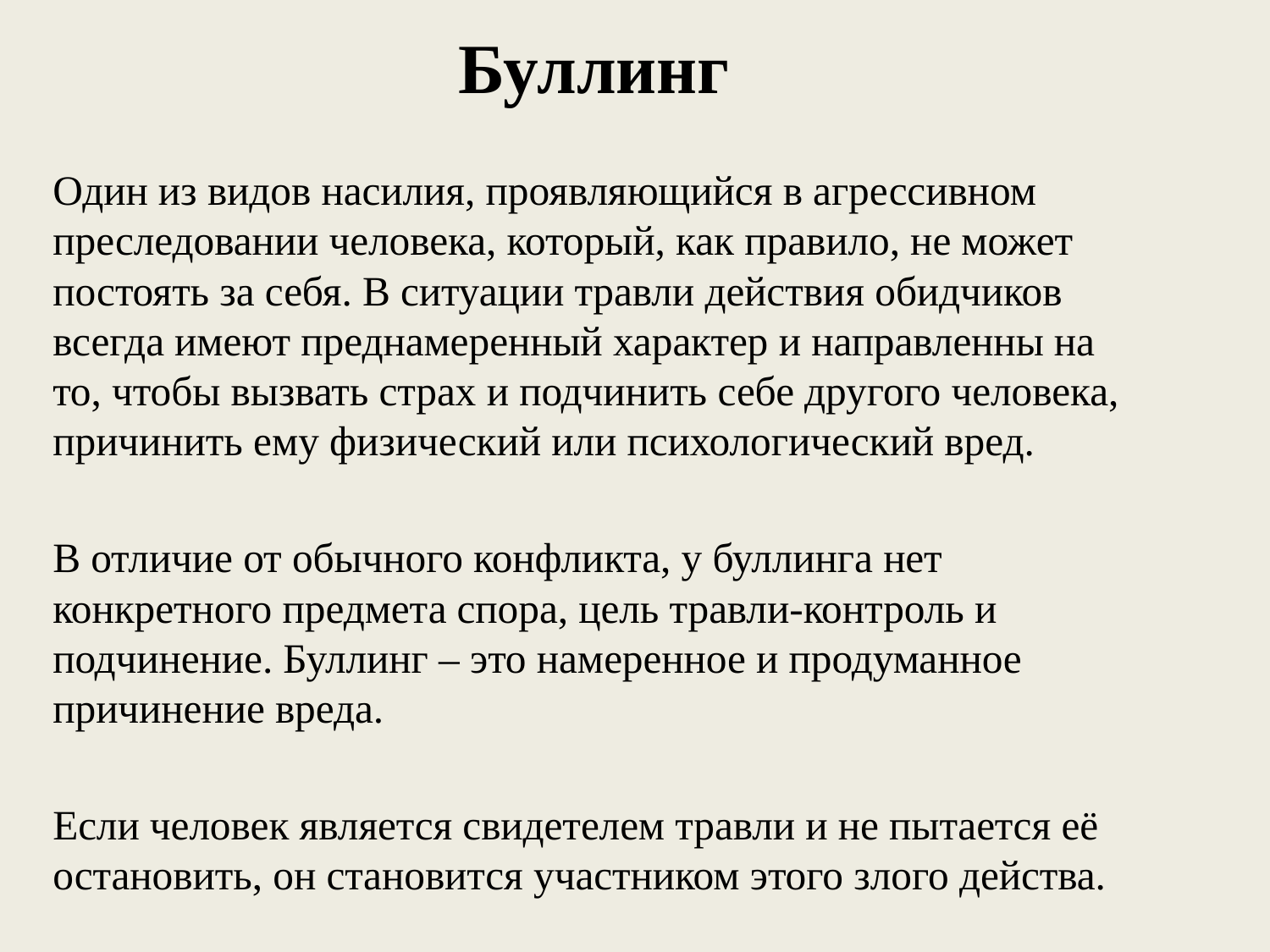

# Буллинг
Один из видов насилия, проявляющийся в агрессивном преследовании человека, который, как правило, не может постоять за себя. В ситуации травли действия обидчиков всегда имеют преднамеренный характер и направленны на то, чтобы вызвать страх и подчинить себе другого человека, причинить ему физический или психологический вред.

В отличие от обычного конфликта, у буллинга нет конкретного предмета спора, цель травли-контроль и подчинение. Буллинг – это намеренное и продуманное причинение вреда.

Если человек является свидетелем травли и не пытается её остановить, он становится участником этого злого действа.